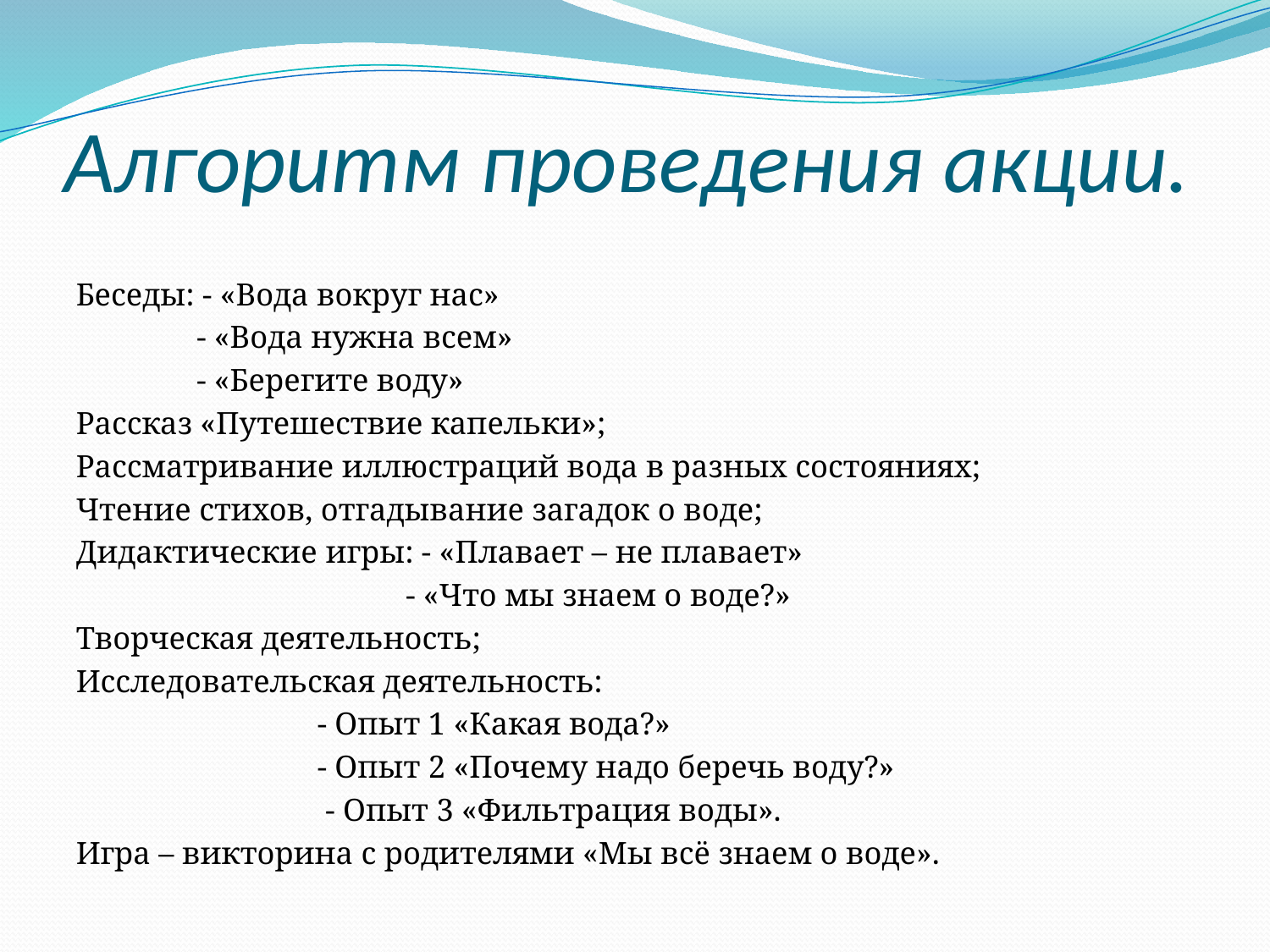

# Алгоритм проведения акции.
Беседы: - «Вода вокруг нас»
               - «Вода нужна всем»
               - «Берегите воду»
Рассказ «Путешествие капельки»;
Рассматривание иллюстраций вода в разных состояниях;
Чтение стихов, отгадывание загадок о воде;
Дидактические игры: - «Плавает – не плавает»
                                         - «Что мы знаем о воде?»
Творческая деятельность;
Исследовательская деятельность:
                              - Опыт 1 «Какая вода?»
                              - Опыт 2 «Почему надо беречь воду?»
                               - Опыт 3 «Фильтрация воды».
Игра – викторина с родителями «Мы всё знаем о воде».